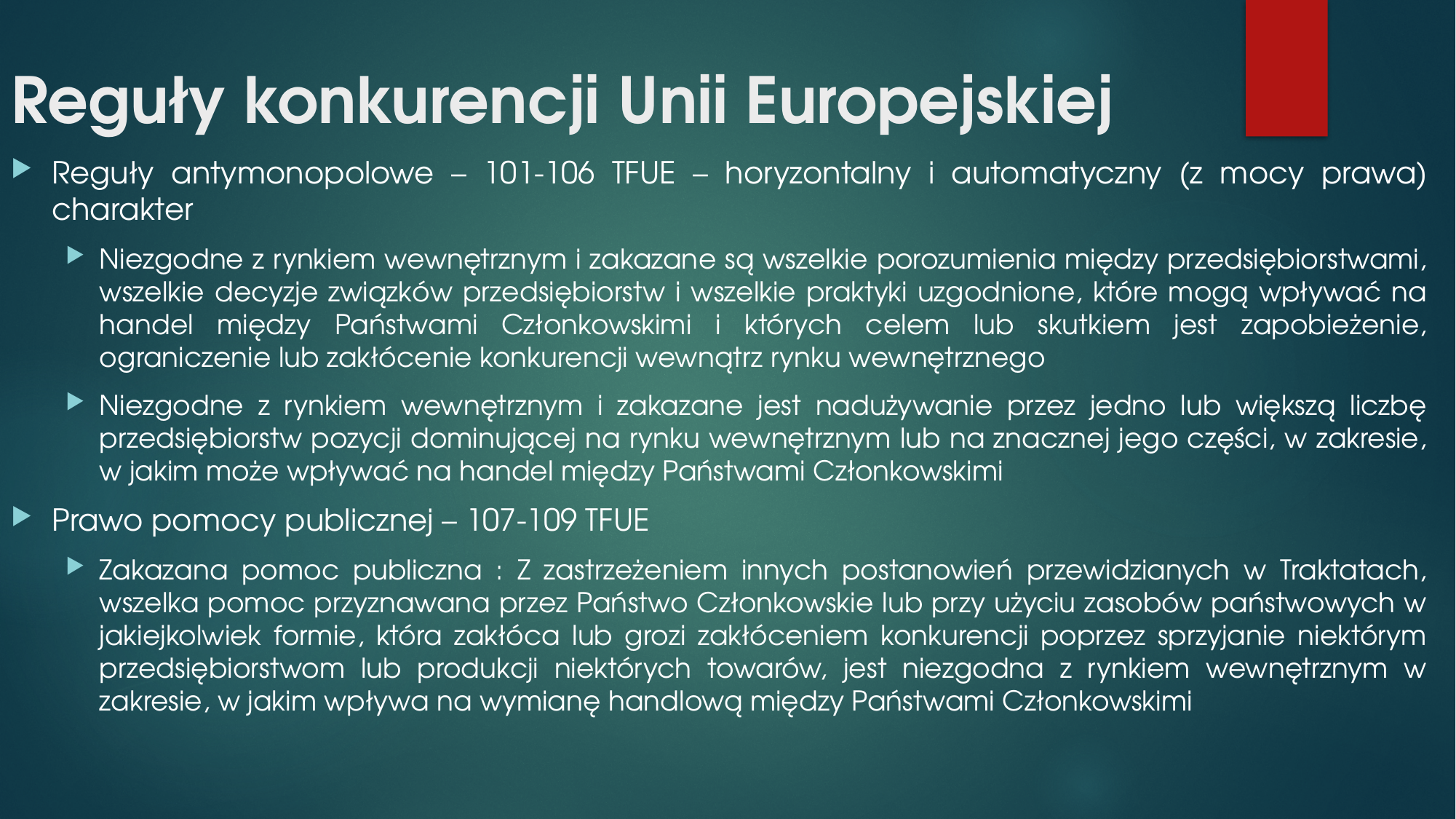

# Reguły konkurencji Unii Europejskiej
Reguły antymonopolowe – 101-106 TFUE – horyzontalny i automatyczny (z mocy prawa) charakter
Niezgodne z rynkiem wewnętrznym i zakazane są wszelkie porozumienia między przedsiębiorstwami, wszelkie decyzje związków przedsiębiorstw i wszelkie praktyki uzgodnione, które mogą wpływać na handel między Państwami Członkowskimi i których celem lub skutkiem jest zapobieżenie, ograniczenie lub zakłócenie konkurencji wewnątrz rynku wewnętrznego
Niezgodne z rynkiem wewnętrznym i zakazane jest nadużywanie przez jedno lub większą liczbę przedsiębiorstw pozycji dominującej na rynku wewnętrznym lub na znacznej jego części, w zakresie, w jakim może wpływać na handel między Państwami Członkowskimi
Prawo pomocy publicznej – 107-109 TFUE
Zakazana pomoc publiczna : Z zastrzeżeniem innych postanowień przewidzianych w Traktatach, wszelka pomoc przyznawana przez Państwo Członkowskie lub przy użyciu zasobów państwowych w jakiejkolwiek formie, która zakłóca lub grozi zakłóceniem konkurencji poprzez sprzyjanie niektórym przedsiębiorstwom lub produkcji niektórych towarów, jest niezgodna z rynkiem wewnętrznym w zakresie, w jakim wpływa na wymianę handlową między Państwami Członkowskimi